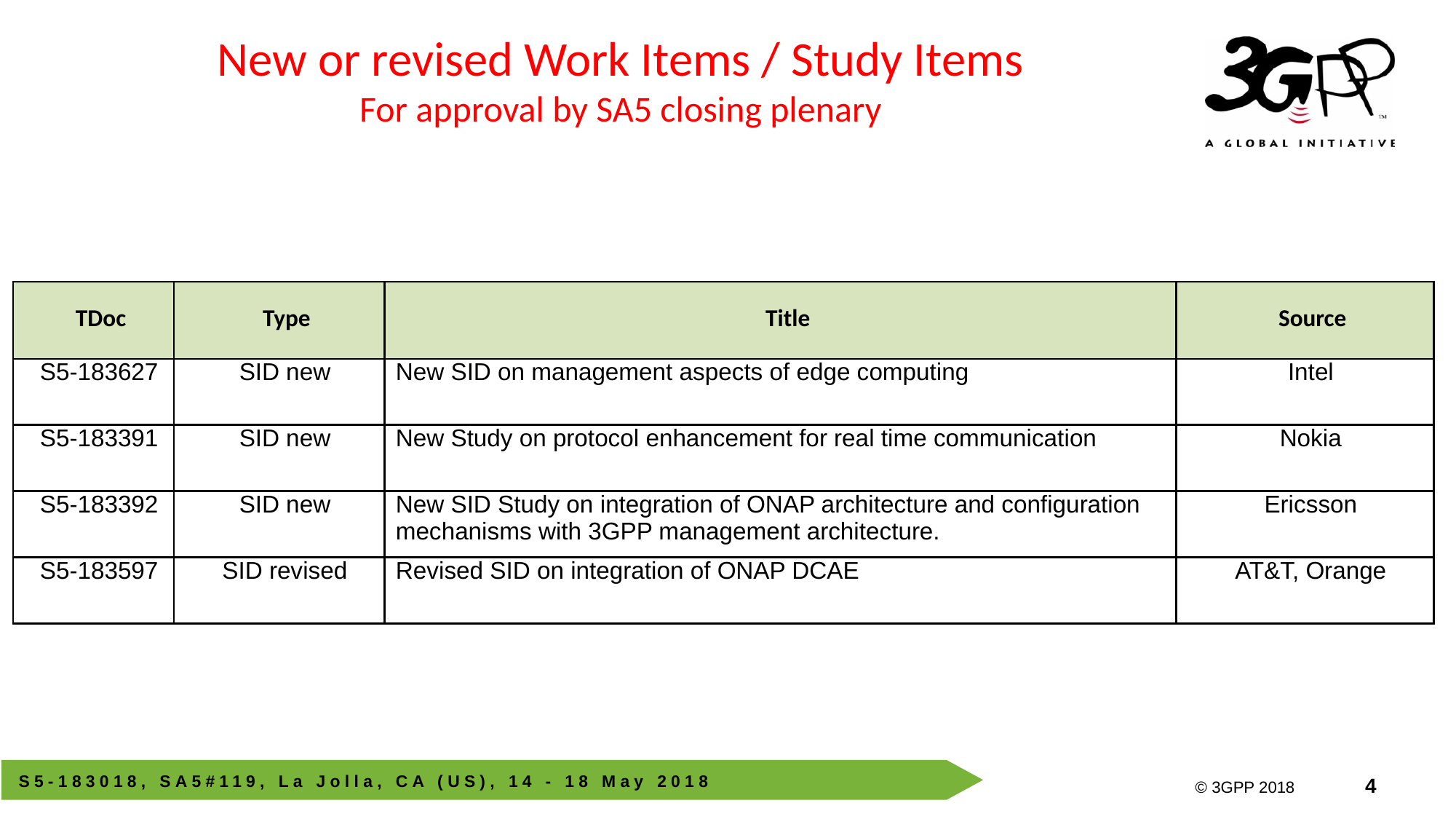

New or revised Work Items / Study Items
For approval by SA5 closing plenary
| TDoc | Type | Title | Source |
| --- | --- | --- | --- |
| S5-183627 | SID new | New SID on management aspects of edge computing | Intel |
| S5-183391 | SID new | New Study on protocol enhancement for real time communication | Nokia |
| S5-183392 | SID new | New SID Study on integration of ONAP architecture and configuration mechanisms with 3GPP management architecture. | Ericsson |
| S5-183597 | SID revised | Revised SID on integration of ONAP DCAE | AT&T, Orange |